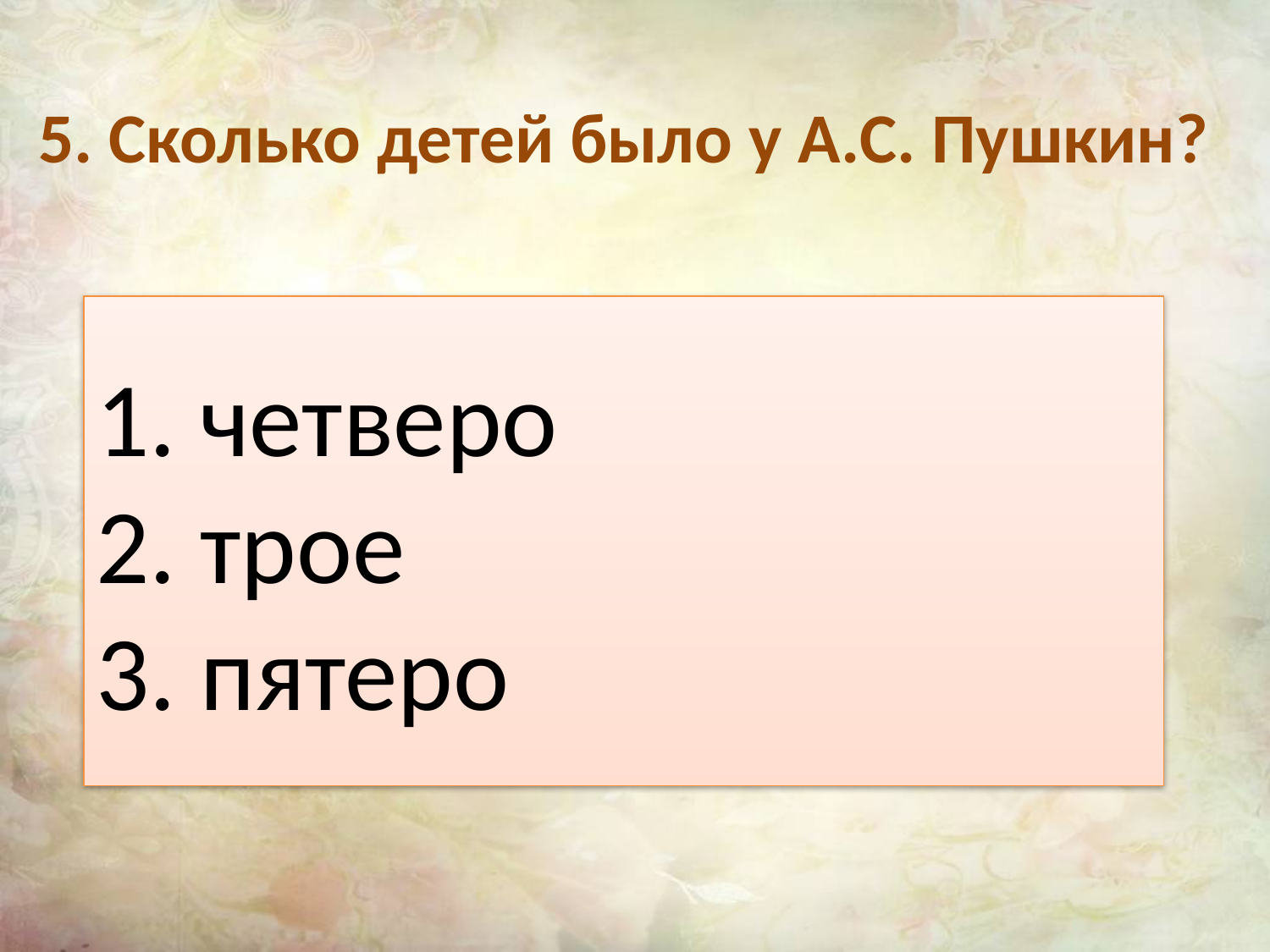

5. Сколько детей было у А.С. Пушкин?
 четверо
 трое
 пятеро